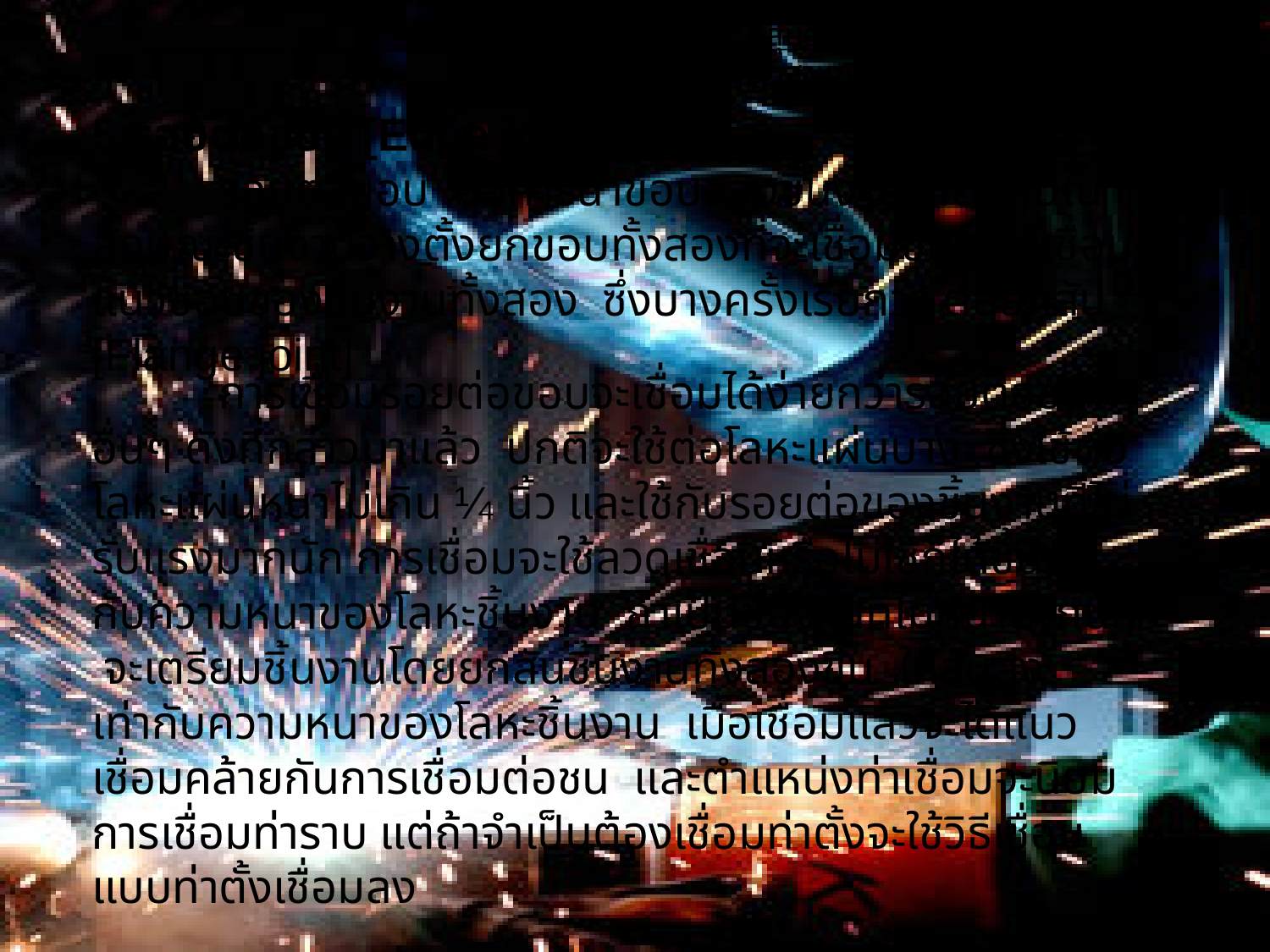

กลุ่มสาระการงานอาชีพและเทคโนโลยี (ช่างอุตสาหกรรม)
5.รอยต่อขอบ [Edge joint]
	รอยต่อขอบ  คือการนำขอบของชิ้นงานมาต่อกันในลักษณะชิ้นงานวางตั้งยกขอบทั้งสองที่จะเชื่อมขึ้น แล้วเชื่อมแนวขอบของชิ้นงานทั้งสอง  ซึ่งบางครั้งเรียกว่า ต่อยกสัน [Flange joint]
	การเชื่อมรอยต่อขอบจะเชื่อมได้ง่ายกว่ารอยต่อชนิดอื่นๆ ดังที่กล่าวมาแล้ว  ปกติจะใช้ต่อโลหะแผ่นบาง  ซึ่งใช้ต่อโลหะแผ่นหนาไม่เกิน ¼ นิ้ว และใช้กับรอยต่อของชิ้นงานที่ไม่รับแรงมากนัก การเชื่อมจะใช้ลวดเชื่อมหรือไม่ใช้ก็ได้ขึ้นอยู่กับความหนาของโลหะชิ้นงาน  ถ้าเป็นชิ้นงานที่ไม่หนามากนัก  จะเตรียมชิ้นงานโดยยกสันชิ้นงานทั้งสองขึ้น  ให้สันสูงเท่ากับความหนาของโลหะชิ้นงาน  เมื่อเชื่อมแล้วจะได้แนวเชื่อมคล้ายกันการเชื่อมต่อชน  และตำแหน่งท่าเชื่อมจะนิยมการเชื่อมท่าราบ แต่ถ้าจำเป็นต้องเชื่อมท่าตั้งจะใช้วิธีเชื่อมแบบท่าตั้งเชื่อมลง